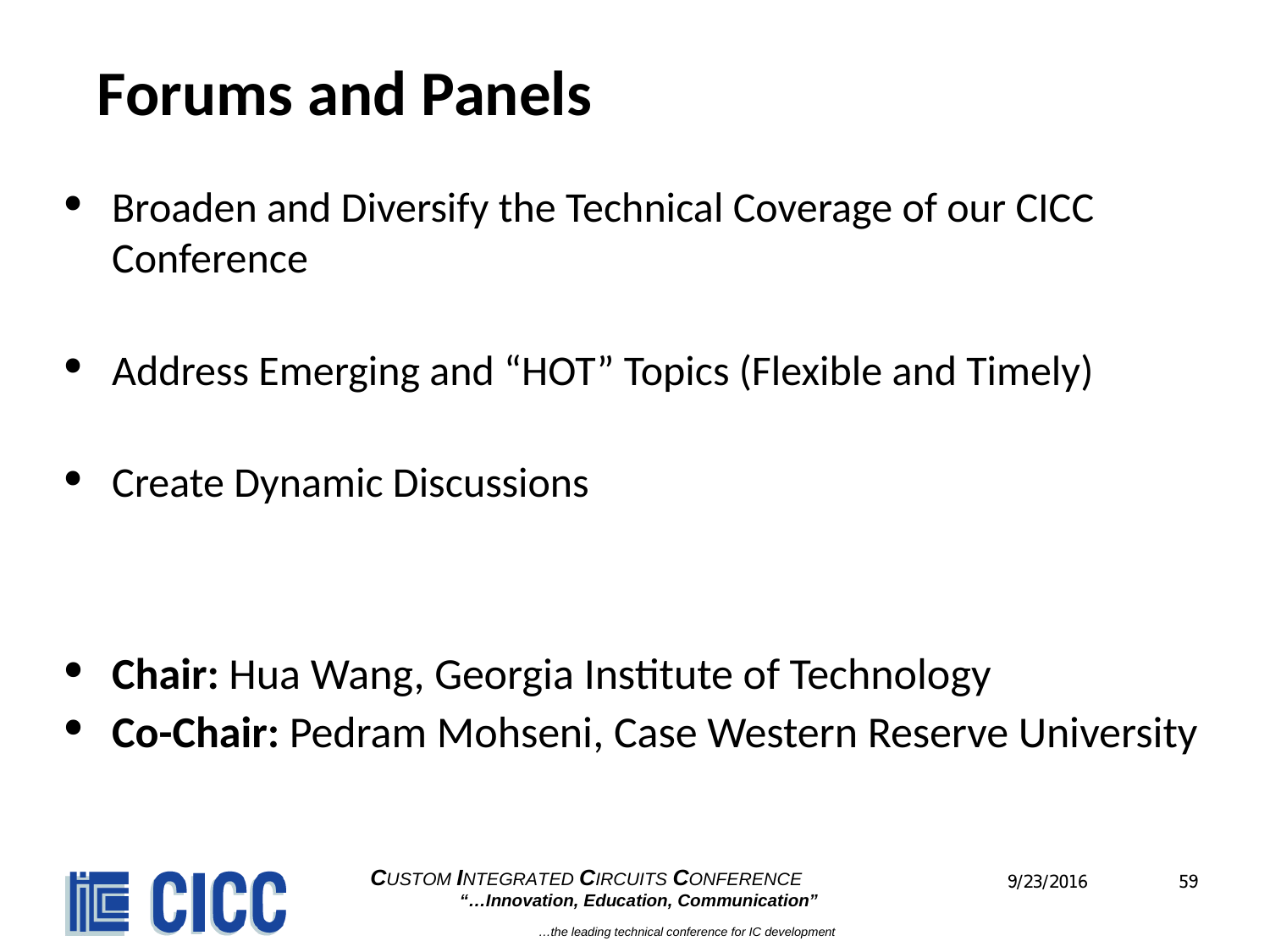

# Forums and Panels
Broaden and Diversify the Technical Coverage of our CICC Conference

Address Emerging and “HOT” Topics (Flexible and Timely)

Create Dynamic Discussions
Chair: Hua Wang, Georgia Institute of Technology
Co-Chair: Pedram Mohseni, Case Western Reserve University